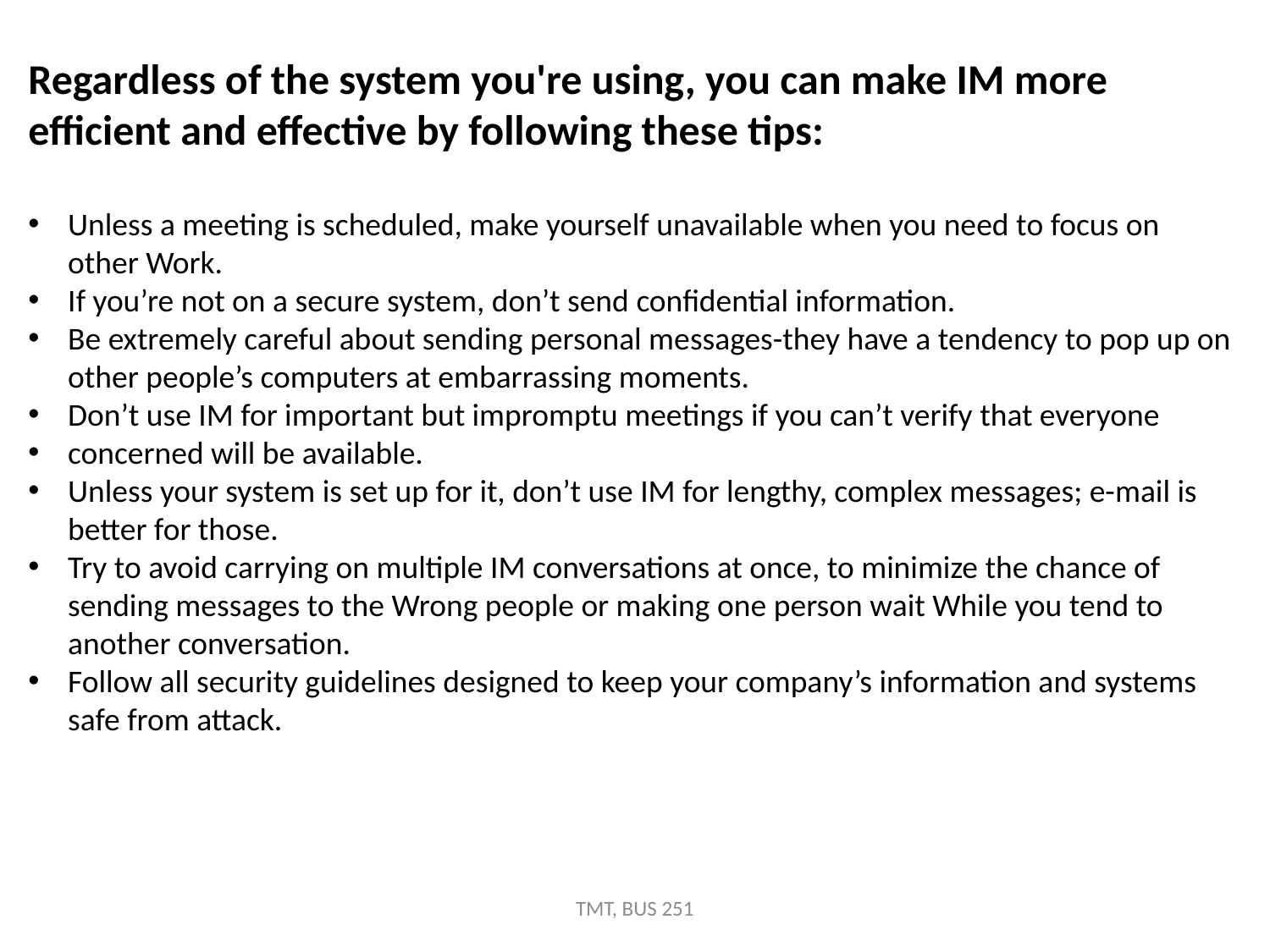

Regardless of the system you're using, you can make IM more efficient and effective by following these tips:

Unless a meeting is scheduled, make yourself unavailable when you need to focus on other Work.
If you’re not on a secure system, don’t send confidential information.
Be extremely careful about sending personal messages-they have a tendency to pop up on other people’s computers at embarrassing moments.
Don’t use IM for important but impromptu meetings if you can’t verify that everyone
concerned will be available.
Unless your system is set up for it, don’t use IM for lengthy, complex messages; e-mail is better for those.
Try to avoid carrying on multiple IM conversations at once, to minimize the chance of sending messages to the Wrong people or making one person wait While you tend to another conversation.
Follow all security guidelines designed to keep your company’s information and systems safe from attack.
TMT, BUS 251